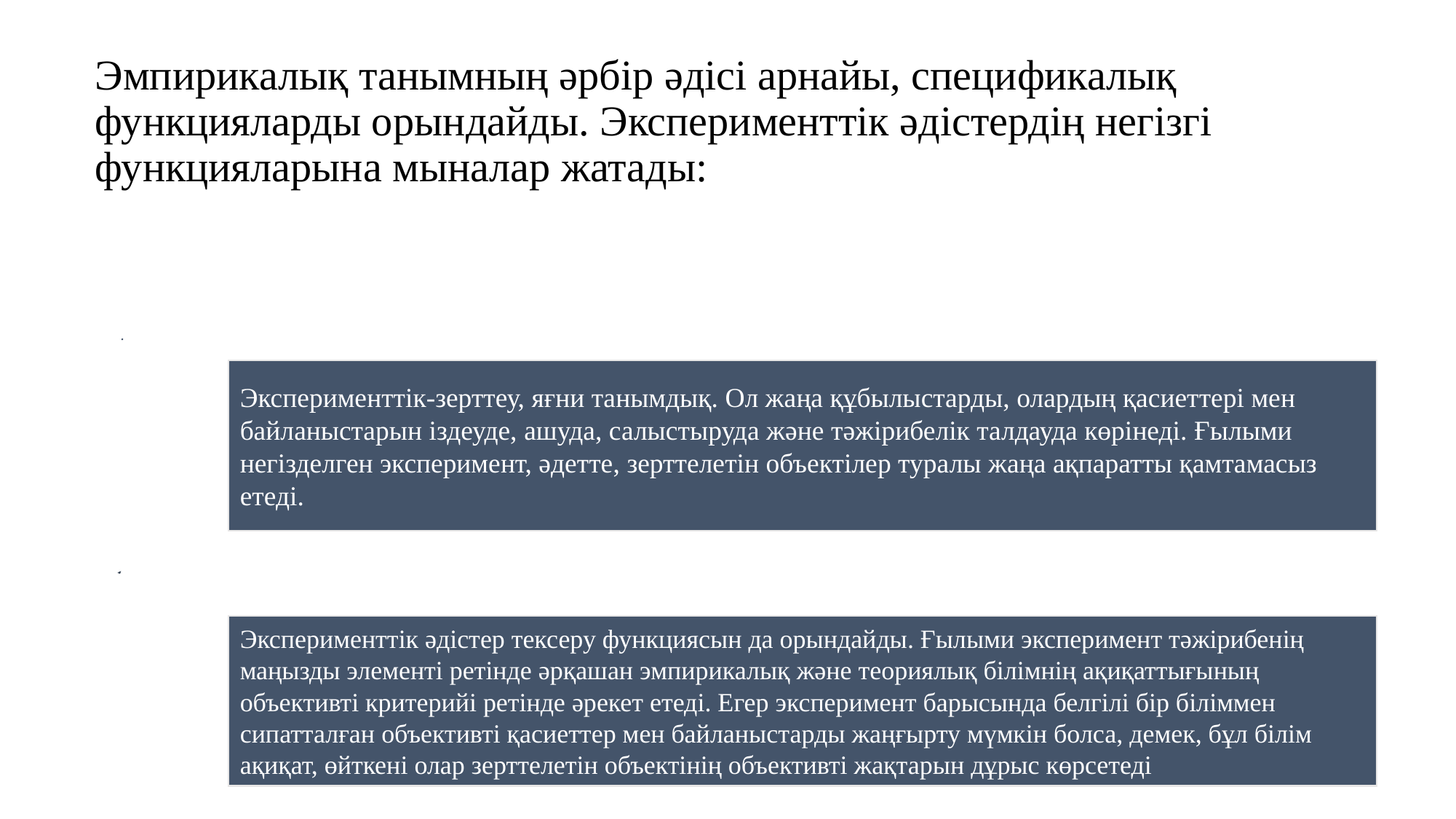

# Эмпирикалық танымның әрбір әдісі арнайы, спецификалық функцияларды орындайды. Эксперименттік әдістердің негізгі функцияларына мыналар жатады:
Эксперименттік-зерттеу, яғни танымдық. Ол жаңа құбылыстарды, олардың қасиеттері мен байланыстарын іздеуде, ашуда, салыстыруда және тәжірибелік талдауда көрінеді. Ғылыми негізделген эксперимент, әдетте, зерттелетін объектілер туралы жаңа ақпаратты қамтамасыз етеді.
Эксперименттік әдістер тексеру функциясын да орындайды. Ғылыми эксперимент тәжірибенің маңызды элементі ретінде әрқашан эмпирикалық және теориялық білімнің ақиқаттығының объективті критерийі ретінде әрекет етеді. Егер эксперимент барысында белгілі бір біліммен сипатталған объективті қасиеттер мен байланыстарды жаңғырту мүмкін болса, демек, бұл білім ақиқат, өйткені олар зерттелетін объектінің объективті жақтарын дұрыс көрсетеді